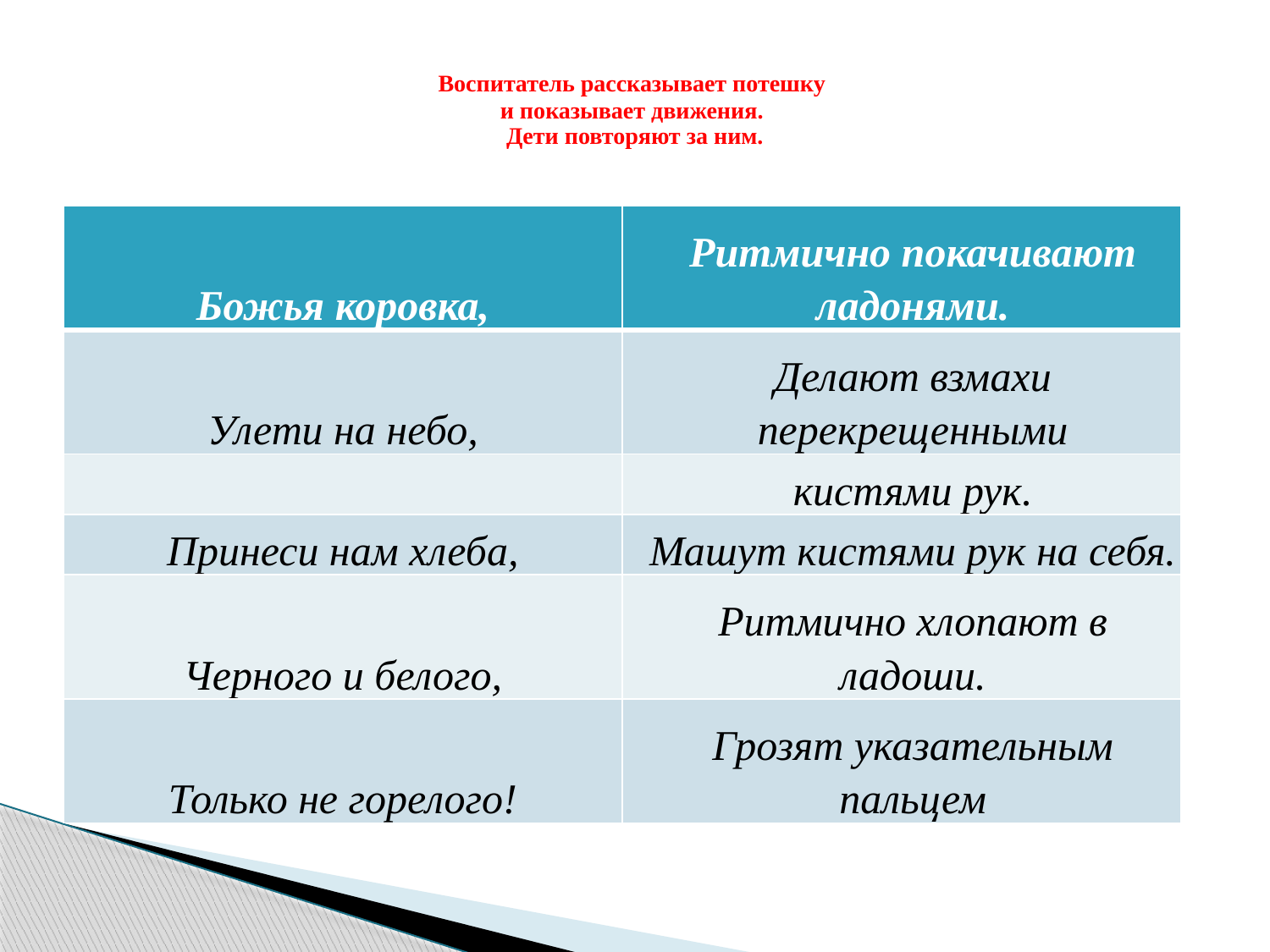

# Воспитатель рассказывает потешку и показывает движения.  Дети повторяют за ним.
| Божья коровка, | Ритмично покачивают ладонями. |
| --- | --- |
| Улети на небо, | Делают взмахи перекрещенными |
|  | кистями рук. |
| Принеси нам хлеба, | Машут кистями рук на себя. |
| Черного и белого, | Ритмично хлопают в ладоши. |
| Только не горелого! | Грозят указательным пальцем |